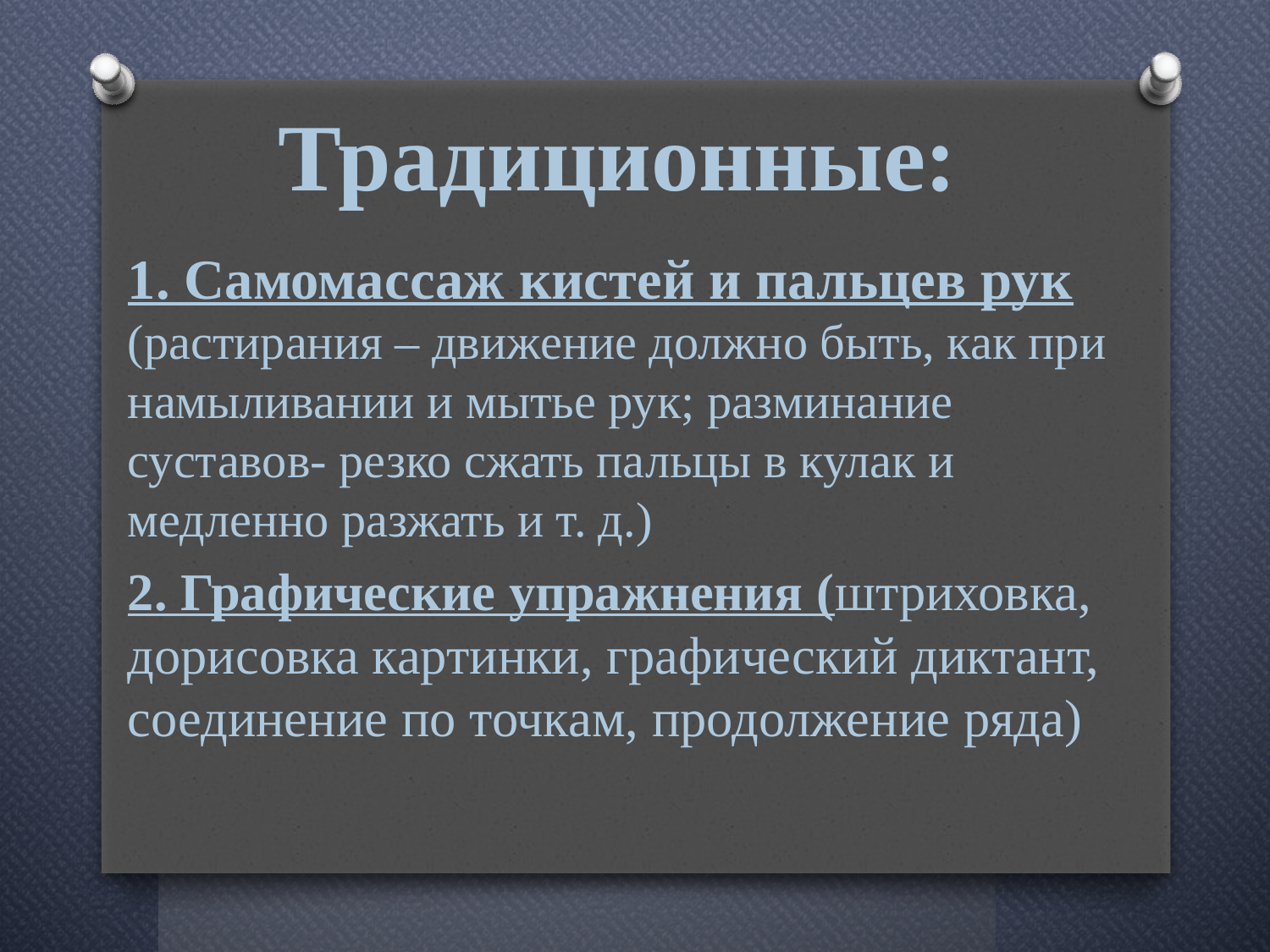

# Традиционные:
1. Самомассаж кистей и пальцев рук (растирания – движение должно быть, как при намыливании и мытье рук; разминание суставов- резко сжать пальцы в кулак и медленно разжать и т. д.)
2. Графические упражнения (штриховка, дорисовка картинки, графический диктант, соединение по точкам, продолжение ряда)